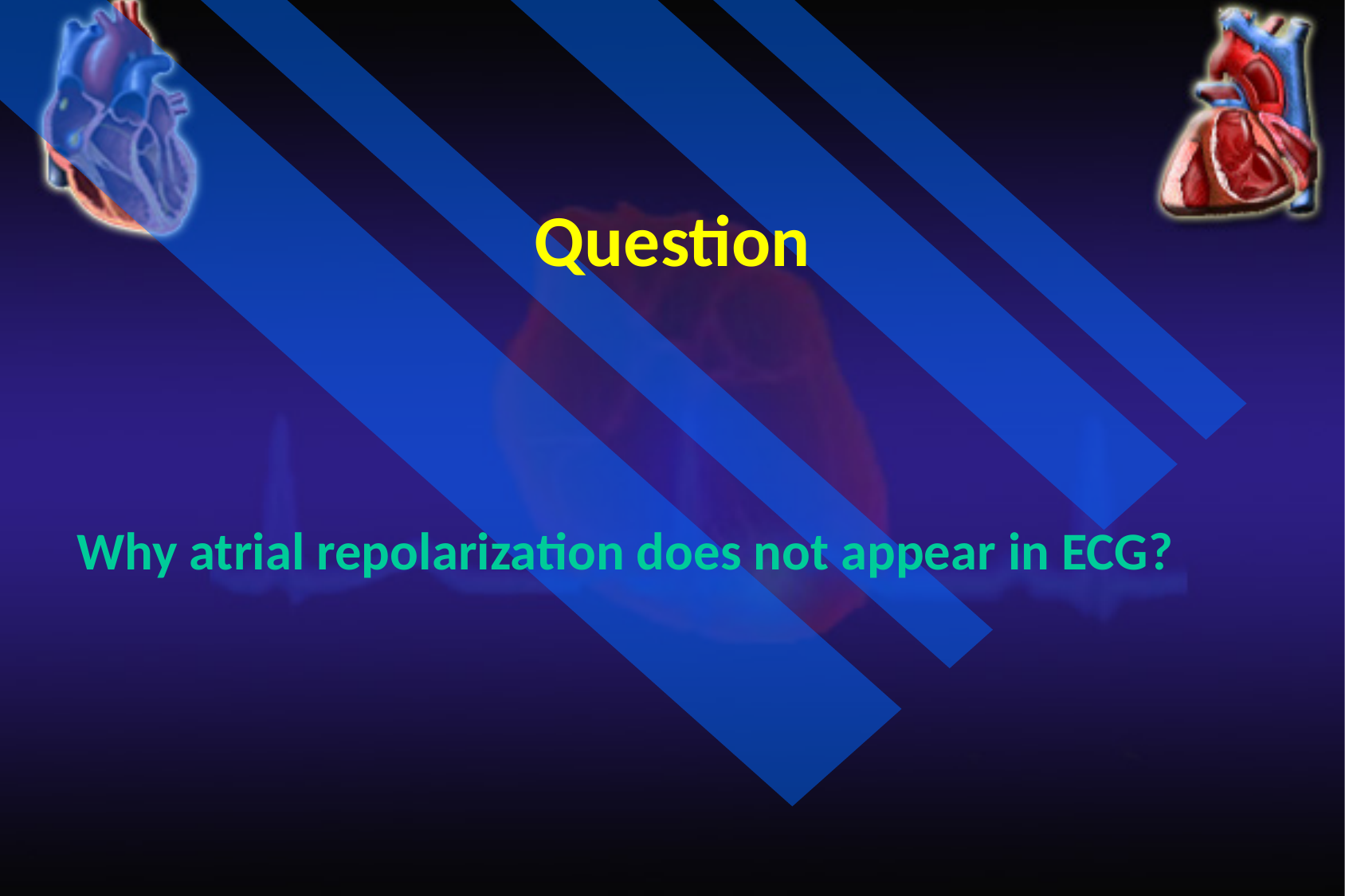

Question
Why atrial repolarization does not appear in ECG?